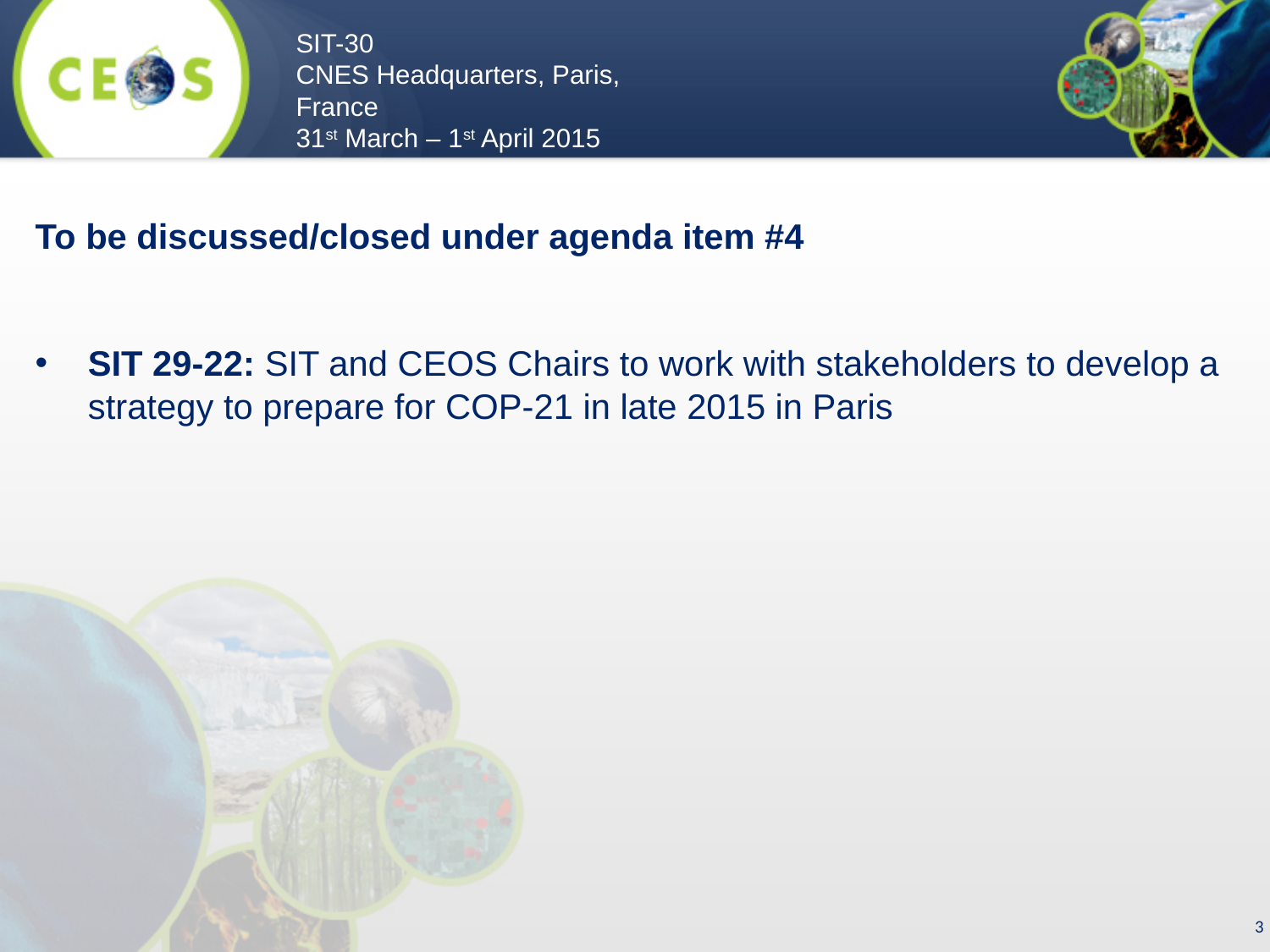

To be discussed/closed under agenda item #4

SIT 29-22: SIT and CEOS Chairs to work with stakeholders to develop a strategy to prepare for COP-21 in late 2015 in Paris

3